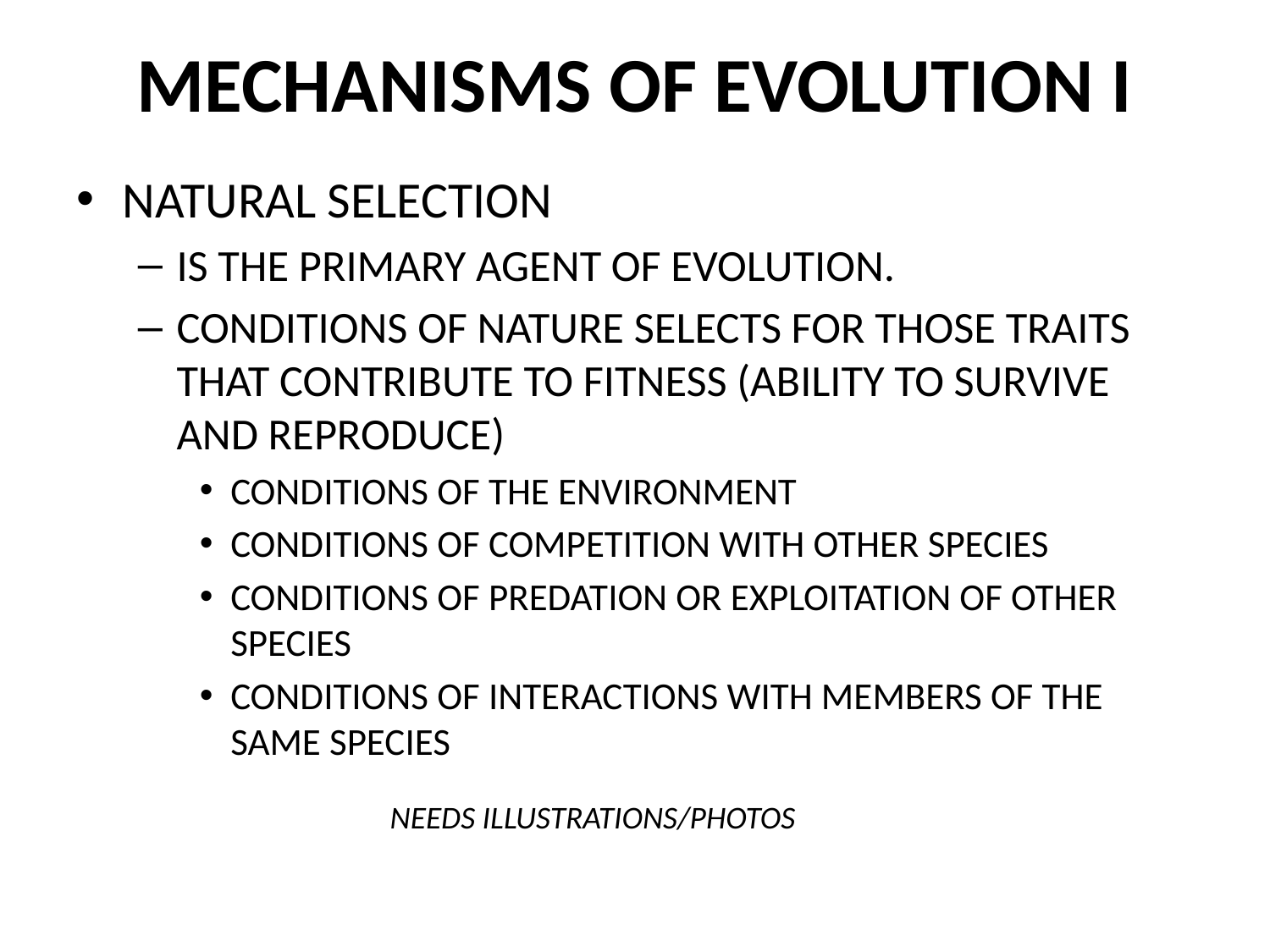

# MECHANISMS OF EVOLUTION I
NATURAL SELECTION
IS THE PRIMARY AGENT OF EVOLUTION.
CONDITIONS OF NATURE SELECTS FOR THOSE TRAITS THAT CONTRIBUTE TO FITNESS (ABILITY TO SURVIVE AND REPRODUCE)
CONDITIONS OF THE ENVIRONMENT
CONDITIONS OF COMPETITION WITH OTHER SPECIES
CONDITIONS OF PREDATION OR EXPLOITATION OF OTHER SPECIES
CONDITIONS OF INTERACTIONS WITH MEMBERS OF THE SAME SPECIES
NEEDS ILLUSTRATIONS/PHOTOS